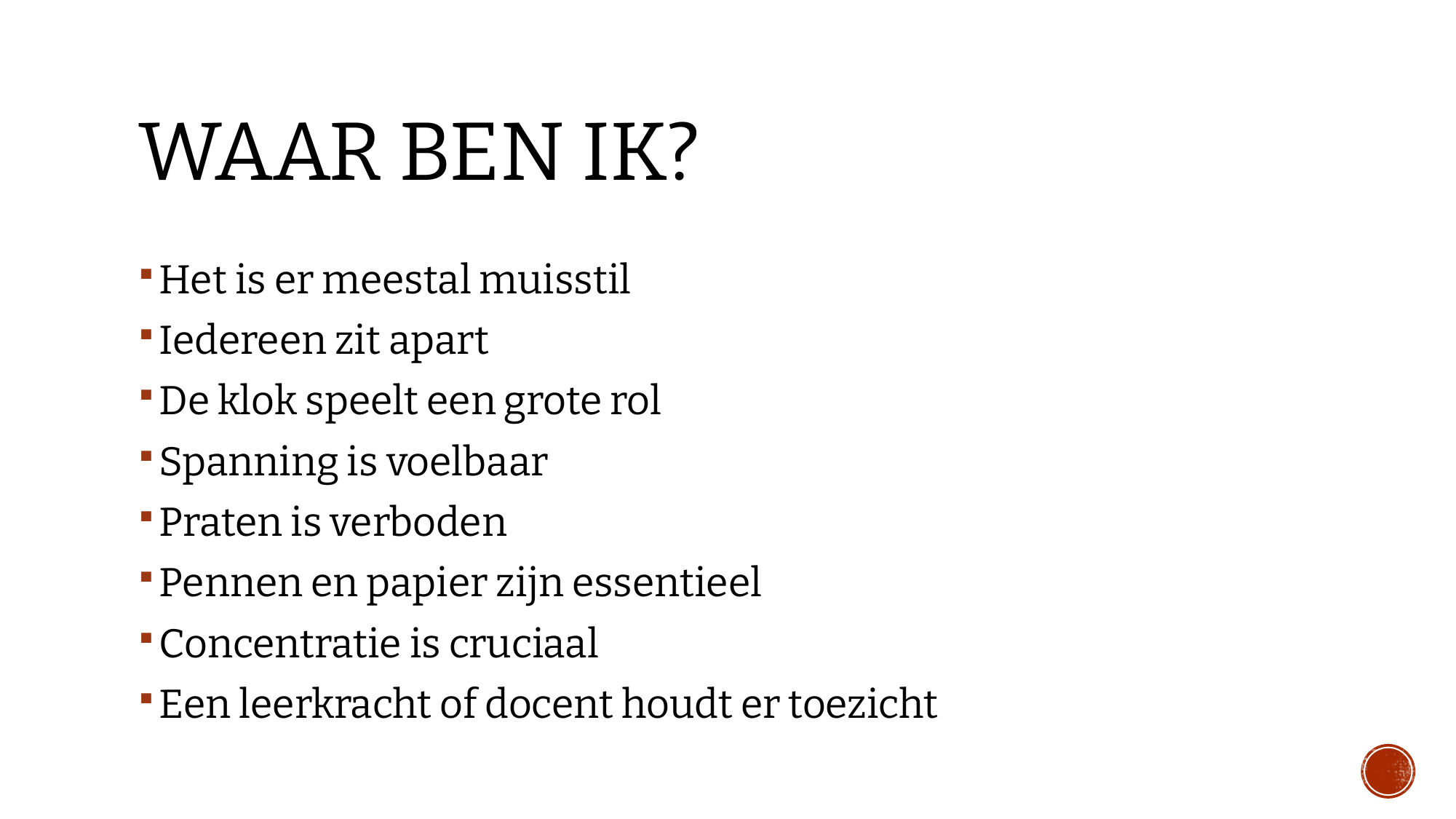

# Waar ben Ik?
Het is er meestal muisstil
Iedereen zit apart
De klok speelt een grote rol
Spanning is voelbaar
Praten is verboden
Pennen en papier zijn essentieel
Concentratie is cruciaal
Een leerkracht of docent houdt er toezicht